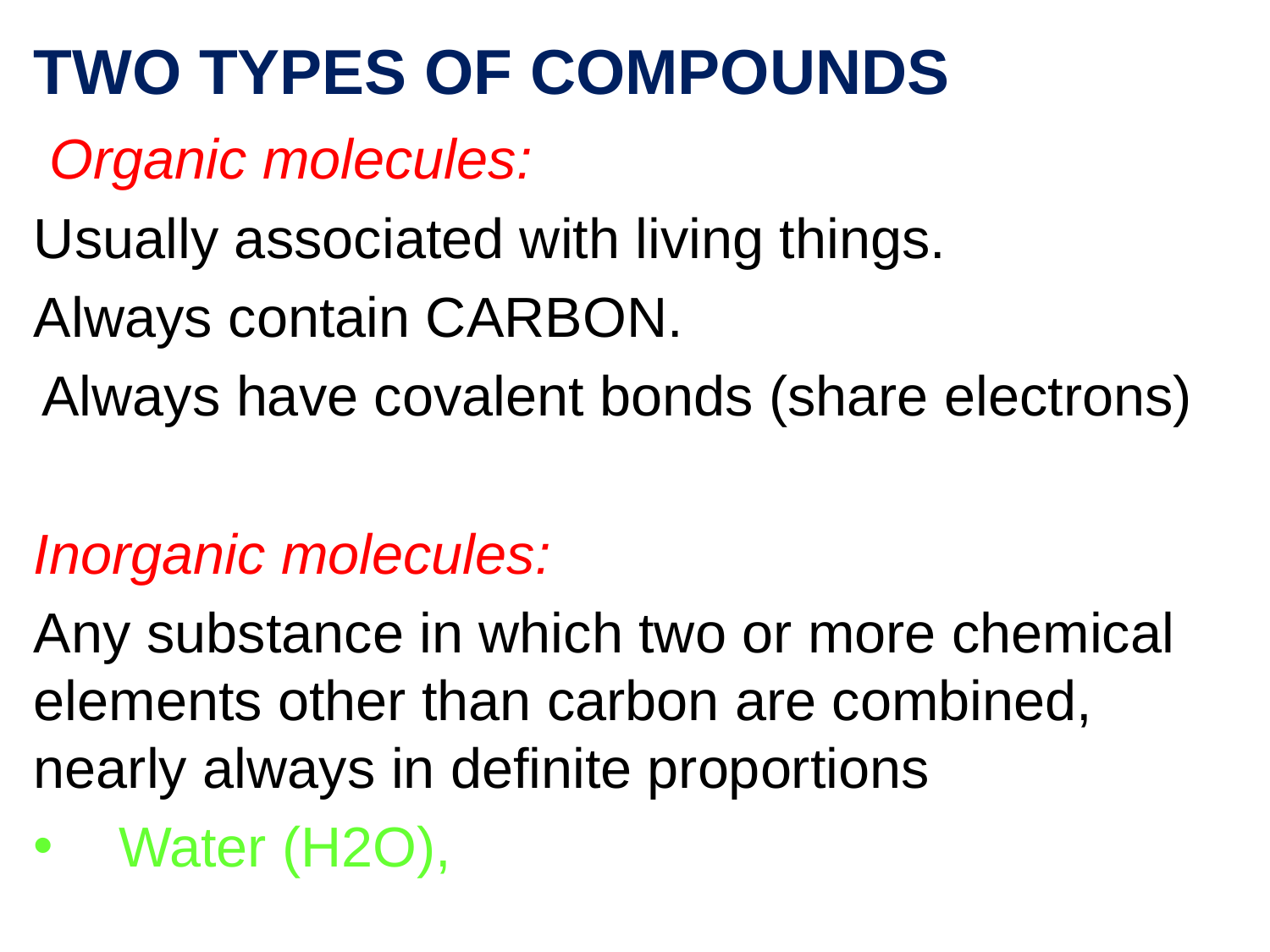

# TWO TYPES OF COMPOUNDS
 Organic molecules:
Usually associated with living things.
Always contain CARBON.
Always have covalent bonds (share electrons)

Inorganic molecules:
Any substance in which two or more chemical elements other than carbon are combined, nearly always in definite proportions
Water (H2O),